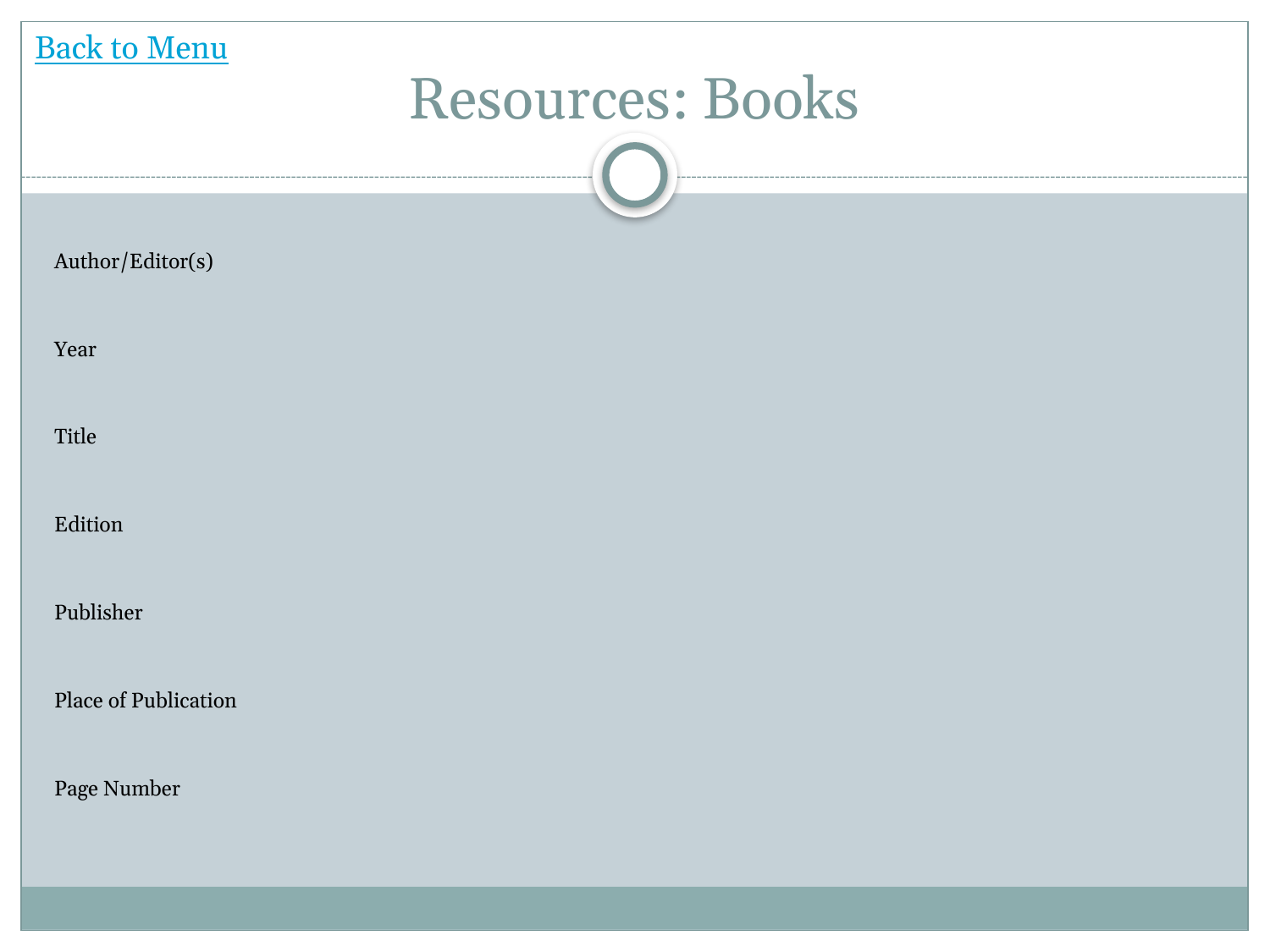

Back to Menu
# Resources: Books

Author/Editor(s)

Year

Title

Edition

Publisher

Place of Publication

Page Number